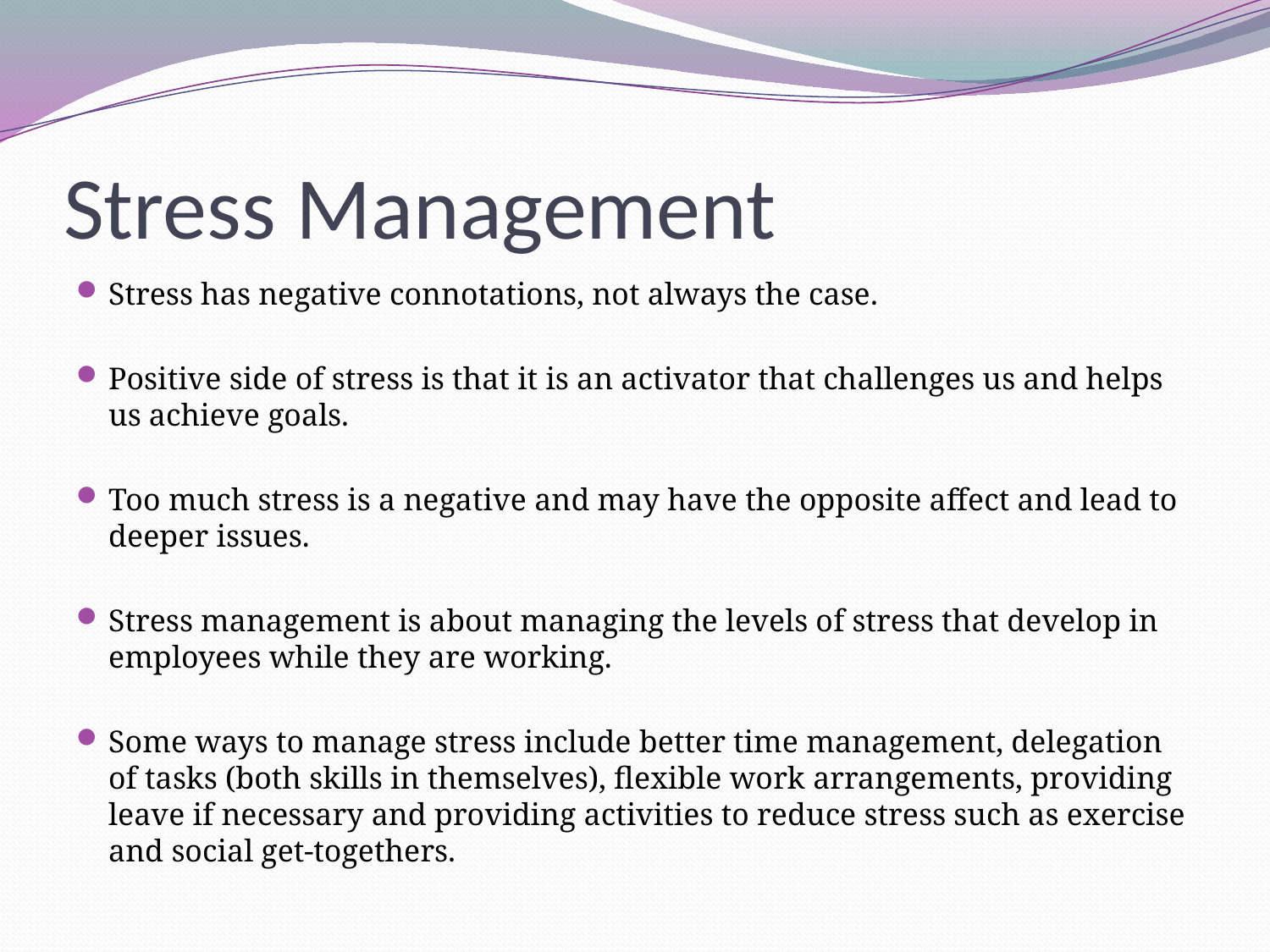

# Stress Management
Stress has negative connotations, not always the case.

Positive side of stress is that it is an activator that challenges us and helps us achieve goals.

Too much stress is a negative and may have the opposite affect and lead to deeper issues.

Stress management is about managing the levels of stress that develop in employees while they are working.

Some ways to manage stress include better time management, delegation of tasks (both skills in themselves), flexible work arrangements, providing leave if necessary and providing activities to reduce stress such as exercise and social get-togethers.